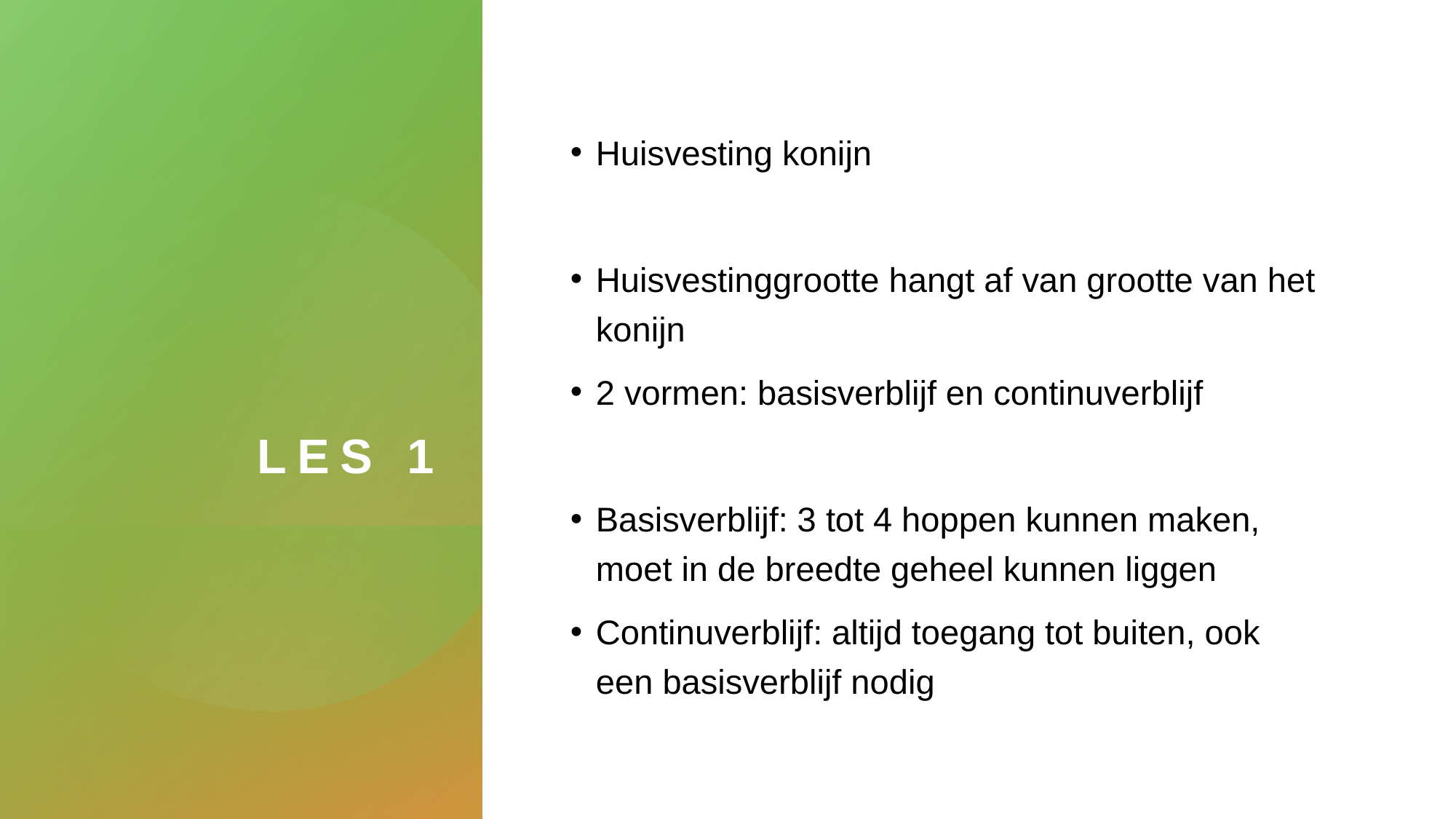

# Les 1
Huisvesting konijn

Huisvestinggrootte hangt af van grootte van het konijn
2 vormen: basisverblijf en continuverblijf

Basisverblijf: 3 tot 4 hoppen kunnen maken, moet in de breedte geheel kunnen liggen
Continuverblijf: altijd toegang tot buiten, ook een basisverblijf nodig